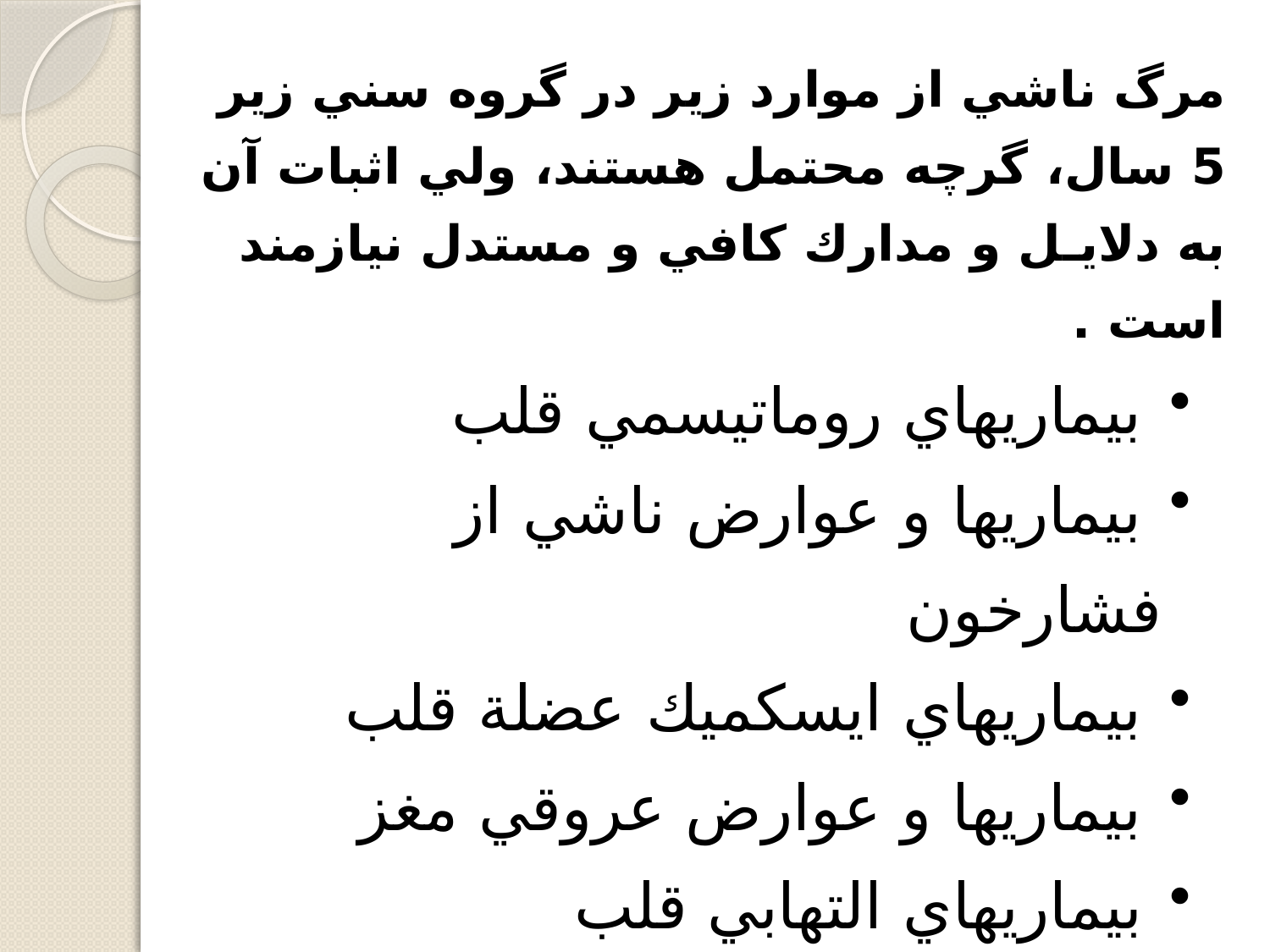

مرگ ناشي از موارد زير در گروه سني زير 5 سال، گرچه محتمل هستند، ولي اثبات آن به دلايـل و مدارك كافي و مستدل نيازمند است .
 بيماريهاي روماتيسمي قلب
 بيماريها و عوارض ناشي از فشارخون
 بيماريهاي ايسكميك عضلة قلب
 بيماريها و عوارض عروقي مغز
 بيماريهاي التهابي قلب